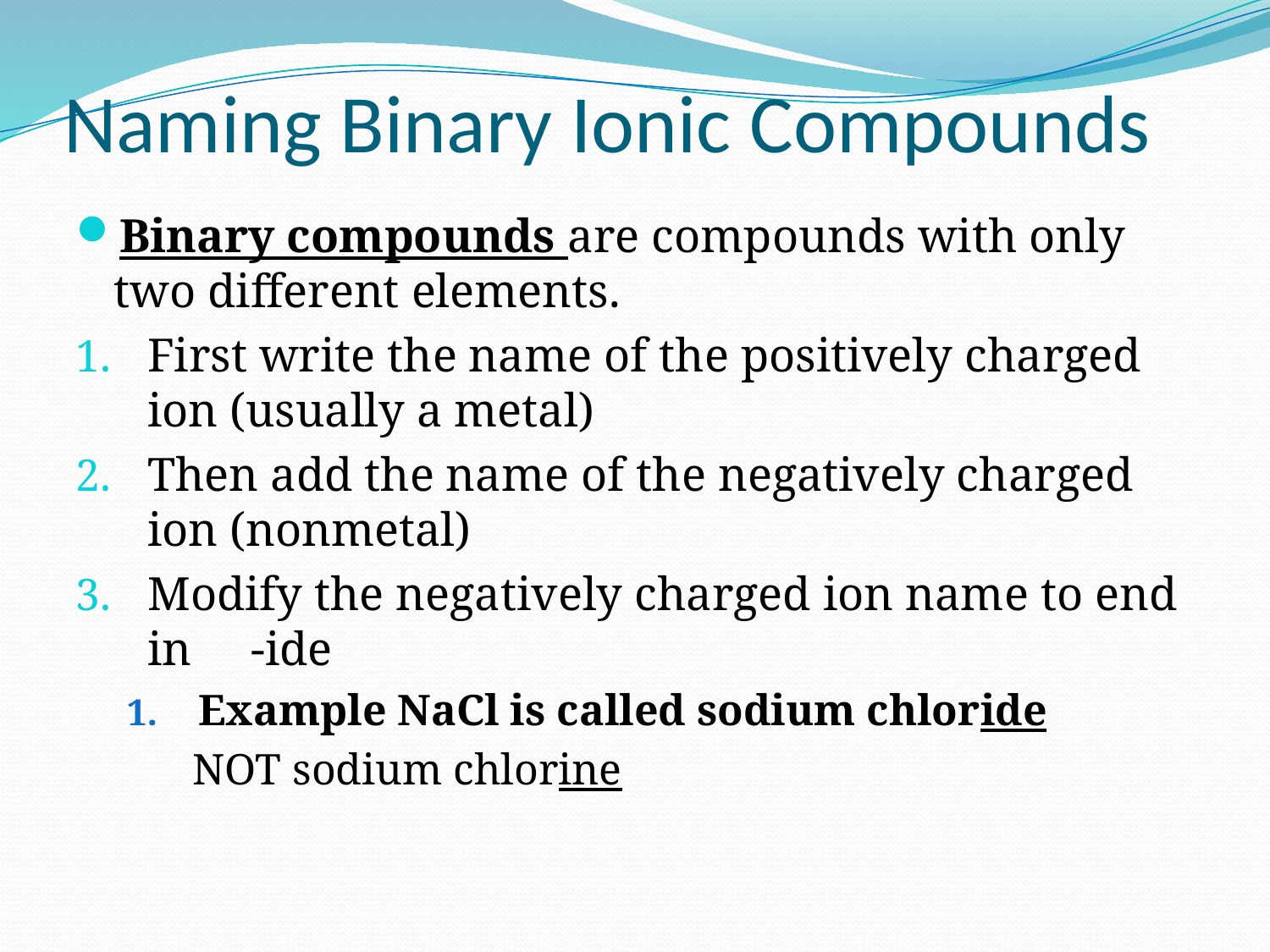

# Naming Binary Ionic Compounds
Binary compounds are compounds with only two different elements.
First write the name of the positively charged ion (usually a metal)
Then add the name of the negatively charged ion (nonmetal)
Modify the negatively charged ion name to end in     -ide
Example NaCl is called sodium chloride
      NOT sodium chlorine